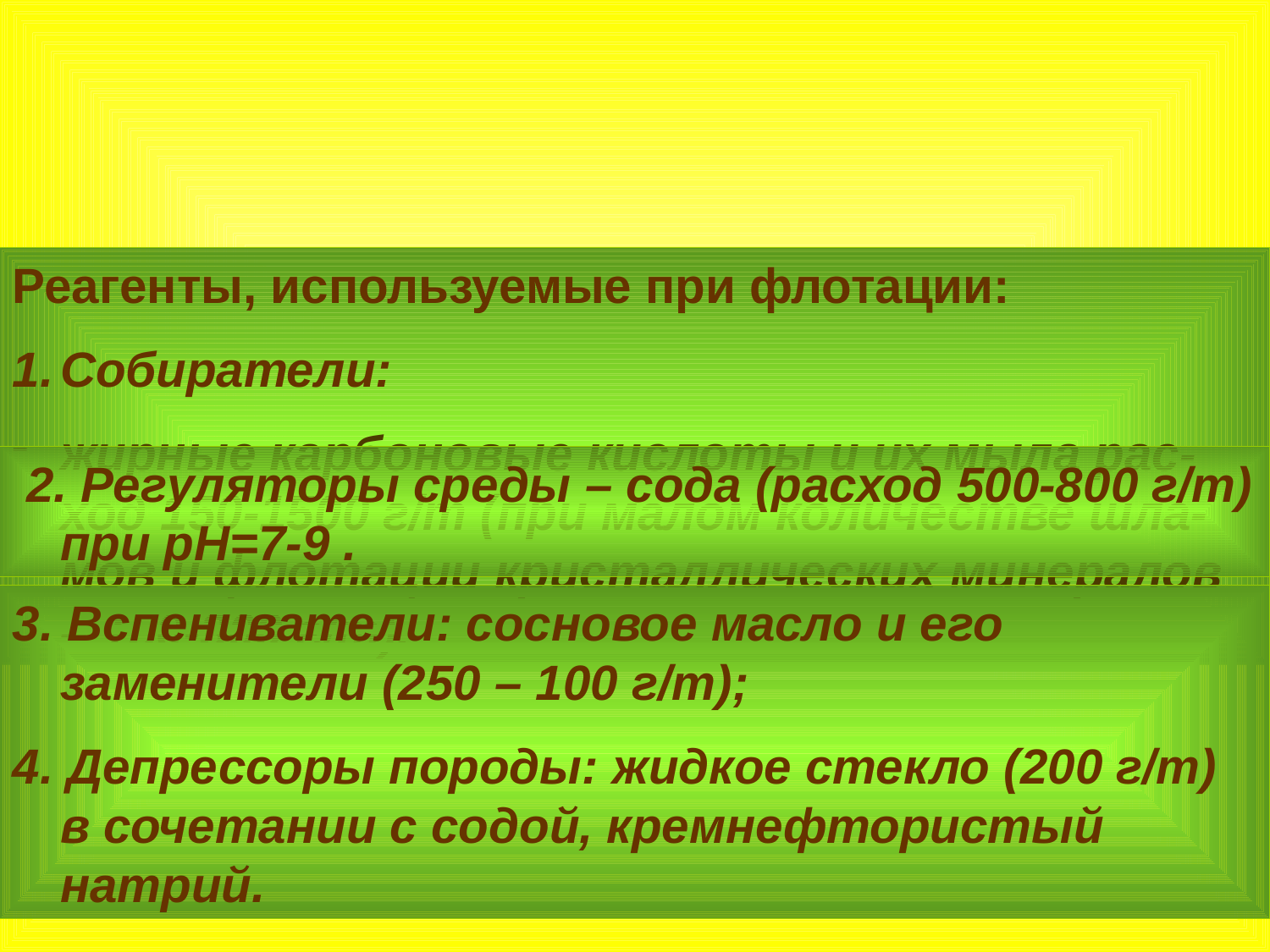

Реагенты, используемые при флотации:
Собиратели:
жирные карбоновые кислоты и их мыла рас-ход 150-1500 г/т (при малом количестве шла-мов и флотации кристаллических минералов – 150-300 г/т).
 2. Регуляторы среды – сода (расход 500-800 г/т) при рН=7-9 .
3. Вспениватели: сосновое масло и его заменители (250 – 100 г/т);
4. Депрессоры породы: жидкое стекло (200 г/т) в сочетании с содой, кремнефтористый натрий.